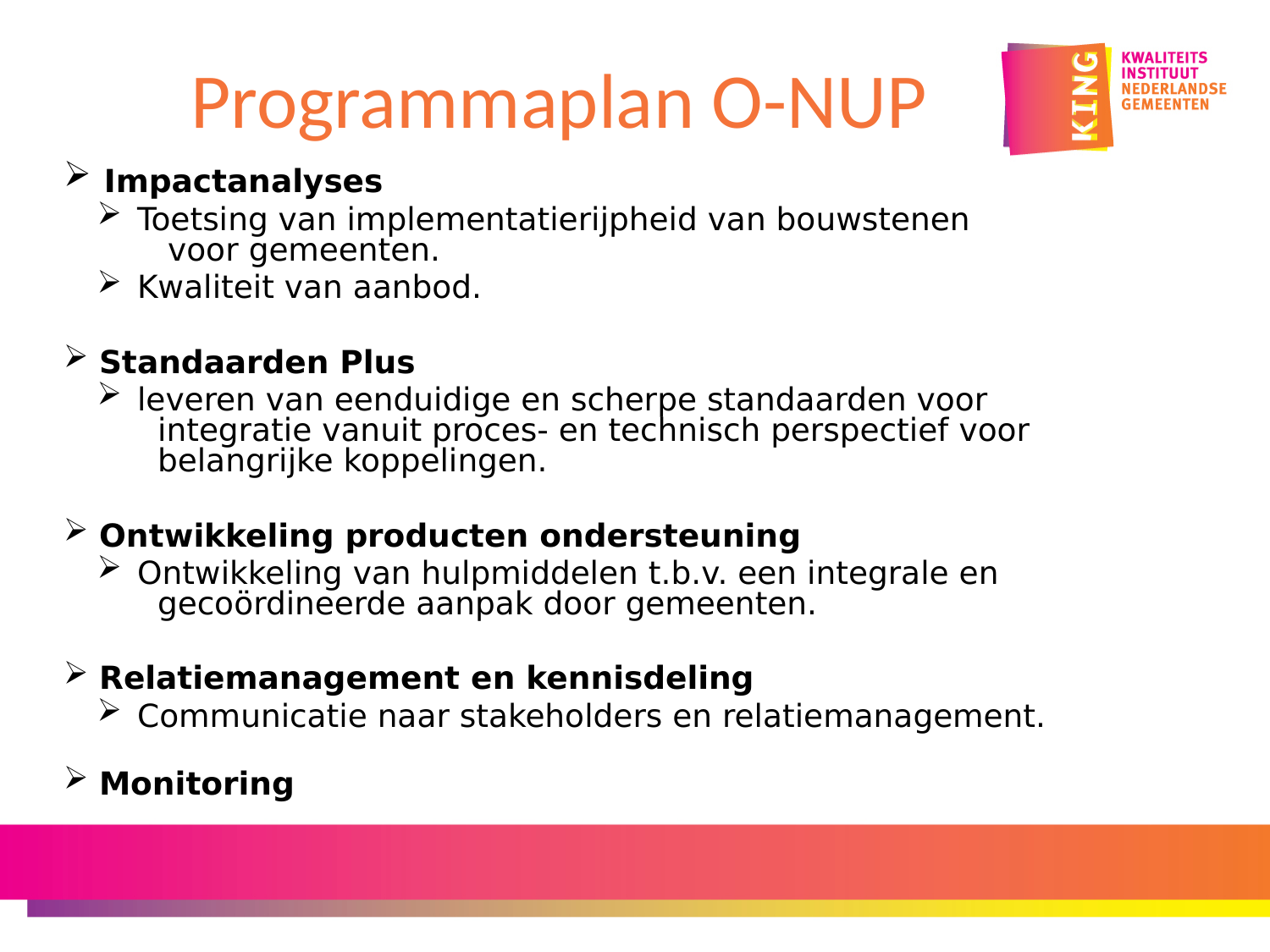

Programmaplan O-NUP
 Impactanalyses
 Toetsing van implementatierijpheid van bouwstenen
    voor gemeenten.
 Kwaliteit van aanbod.

 Standaarden Plus
 leveren van eenduidige en scherpe standaarden voor
   integratie vanuit proces- en technisch perspectief voor
   belangrijke koppelingen.

 Ontwikkeling producten ondersteuning
 Ontwikkeling van hulpmiddelen t.b.v. een integrale en
   gecoördineerde aanpak door gemeenten.

 Relatiemanagement en kennisdeling
 Communicatie naar stakeholders en relatiemanagement.
 Monitoring